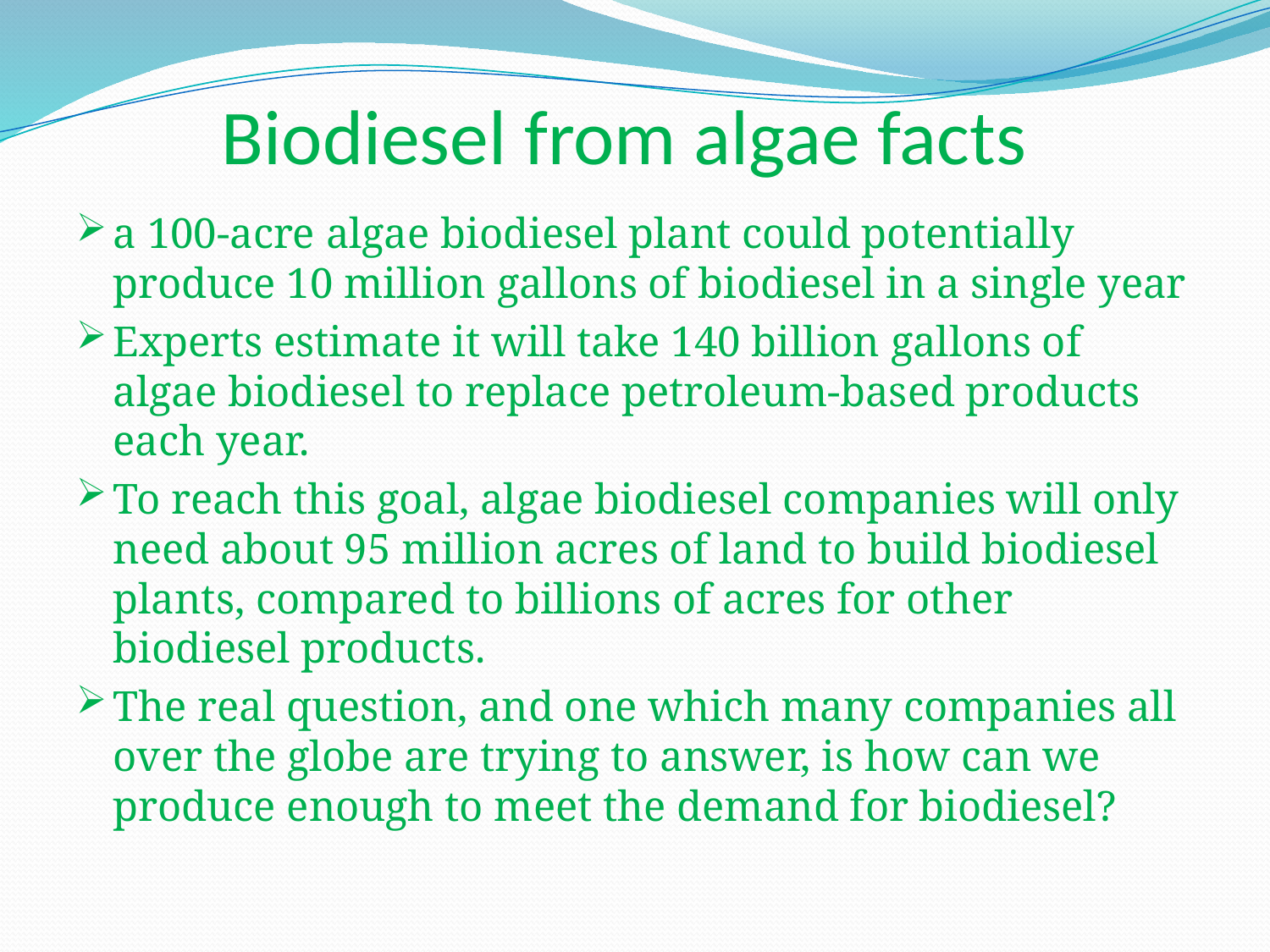

# Biodiesel from algae facts
a 100-acre algae biodiesel plant could potentially produce 10 million gallons of biodiesel in a single year
Experts estimate it will take 140 billion gallons of algae biodiesel to replace petroleum-based products each year.
To reach this goal, algae biodiesel companies will only need about 95 million acres of land to build biodiesel plants, compared to billions of acres for other biodiesel products.
The real question, and one which many companies all over the globe are trying to answer, is how can we produce enough to meet the demand for biodiesel?